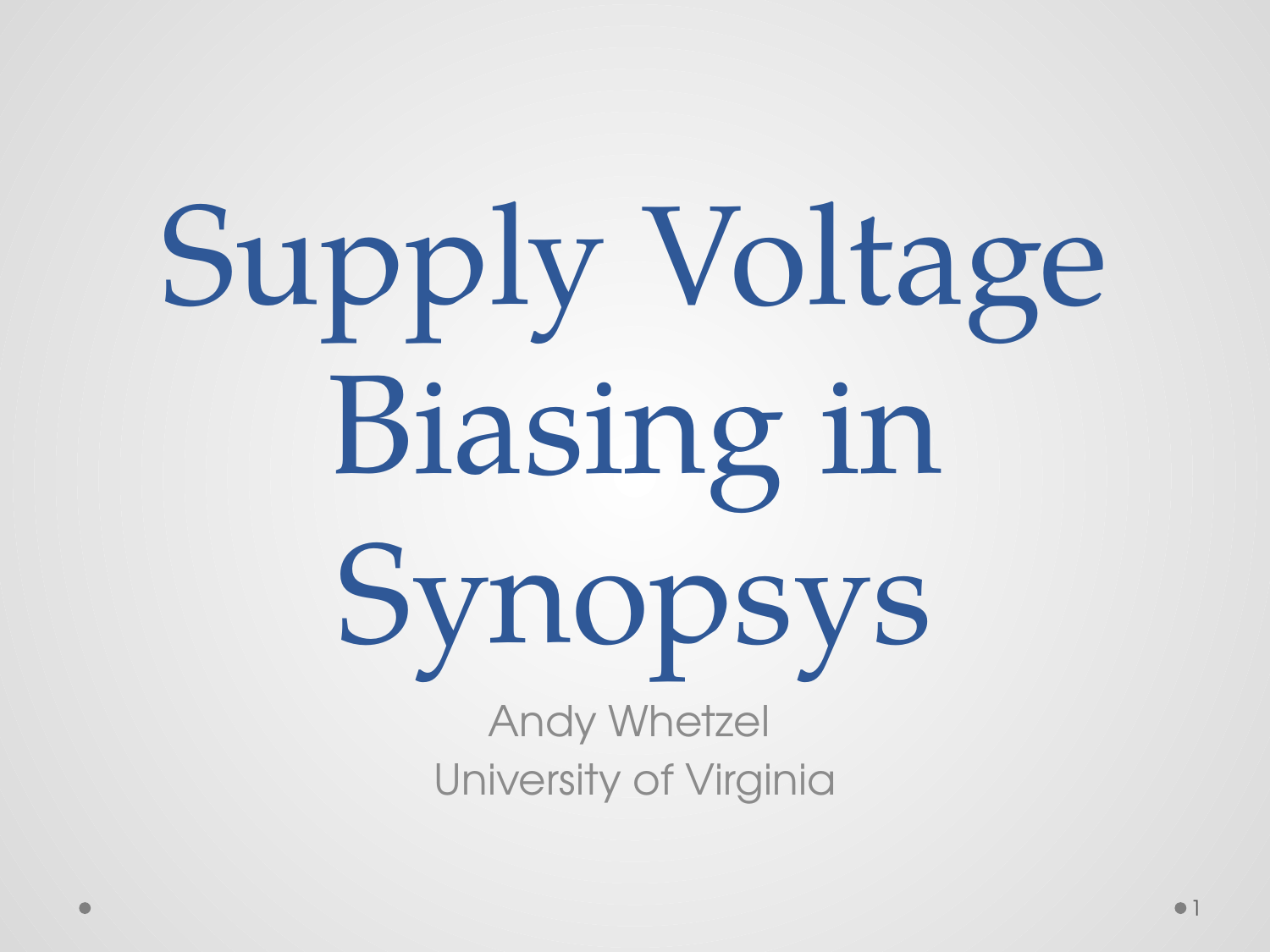

# Supply Voltage Biasing in Synopsys
Andy Whetzel
University of Virginia
1